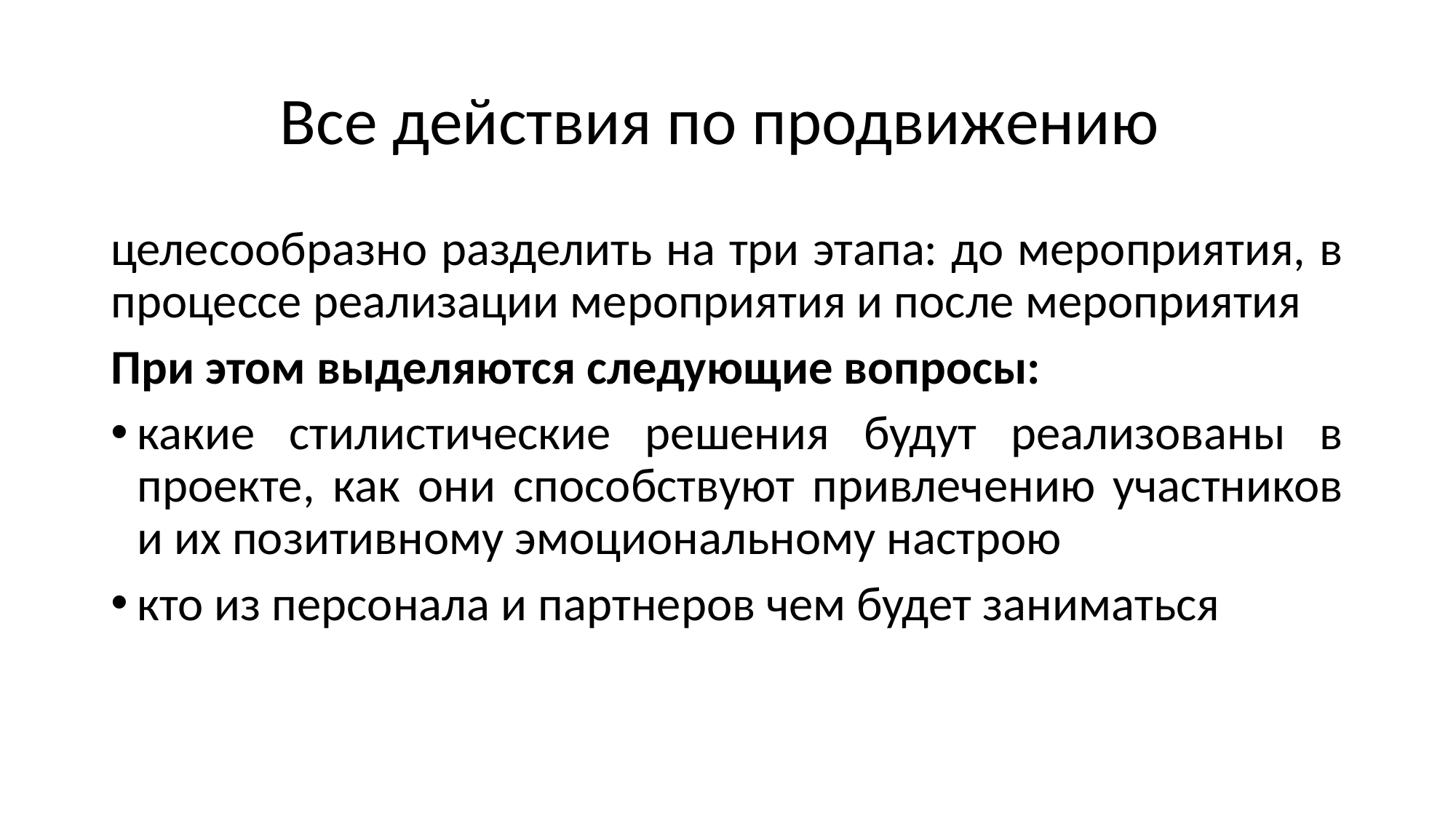

# Все действия по продвижению
целесообразно разделить на три этапа: до мероприятия, в процессе реализации мероприятия и после мероприятия
При этом выделяются следующие вопросы:
какие стилистические решения будут реализованы в проекте, как они способствуют привлечению участников и их позитивному эмоциональному настрою
кто из персонала и партнеров чем будет заниматься